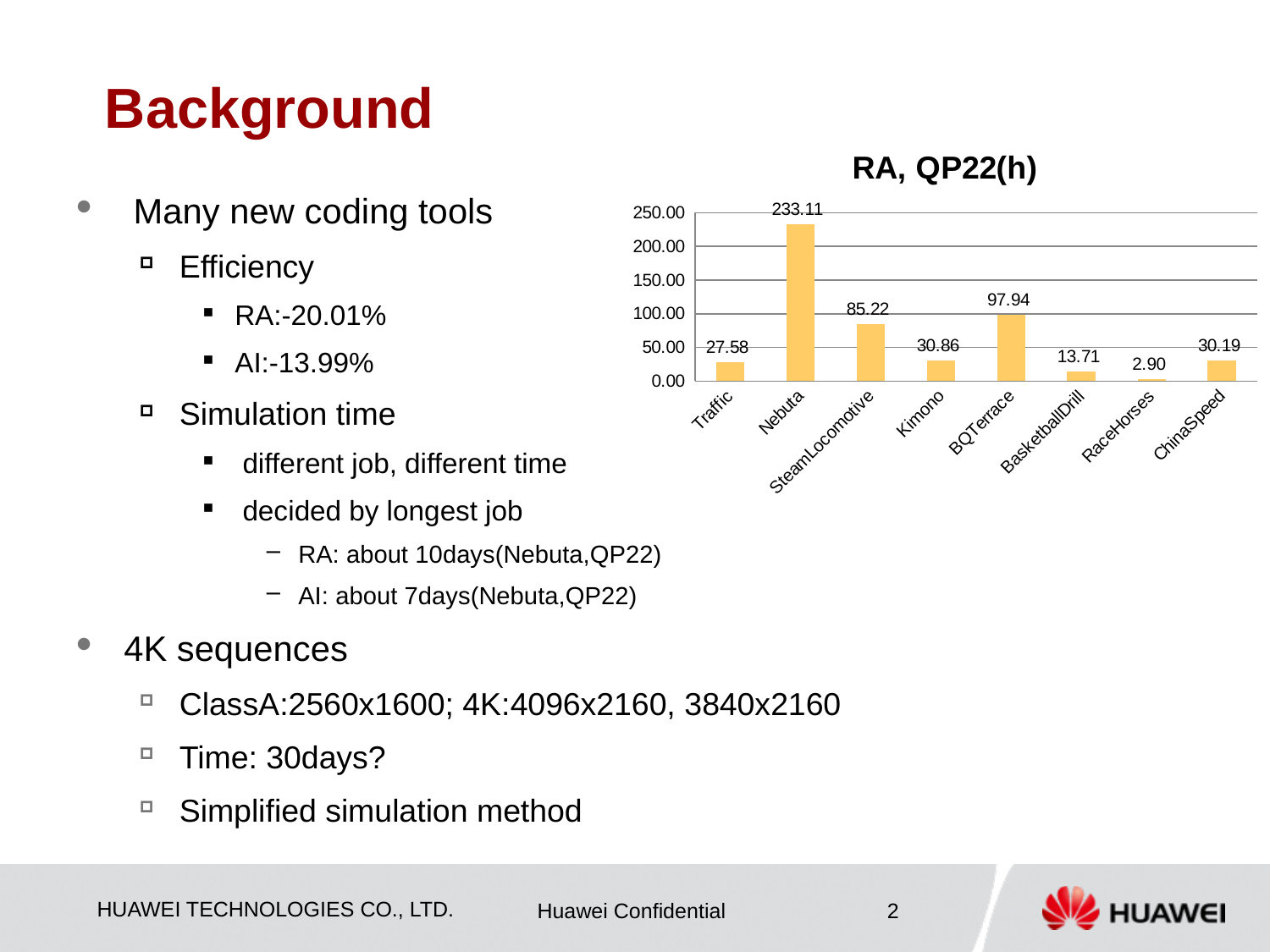

# Background

### Chart: RA, QP22(h)

| Category |  |
|---|---|
| Traffic | 27.580880277777755 |
| Nebuta | 233.10549222222218 |
| SteamLocomotive | 85.2203724999999 |
| Kimono | 30.855029444444444 |
| BQTerrace | 97.93562750000002 |
| BasketballDrill | 13.708506111111111 |
| RaceHorses | 2.8954824999999964 |
| ChinaSpeed | 30.191570000000024 |
 Many new coding tools
Efficiency
RA:-20.01%
AI:-13.99%
Simulation time
 different job, different time
 decided by longest job
RA: about 10days(Nebuta,QP22)
AI: about 7days(Nebuta,QP22)
4K sequences
ClassA:2560x1600; 4K:4096x2160, 3840x2160
Time: 30days?
Simplified simulation method